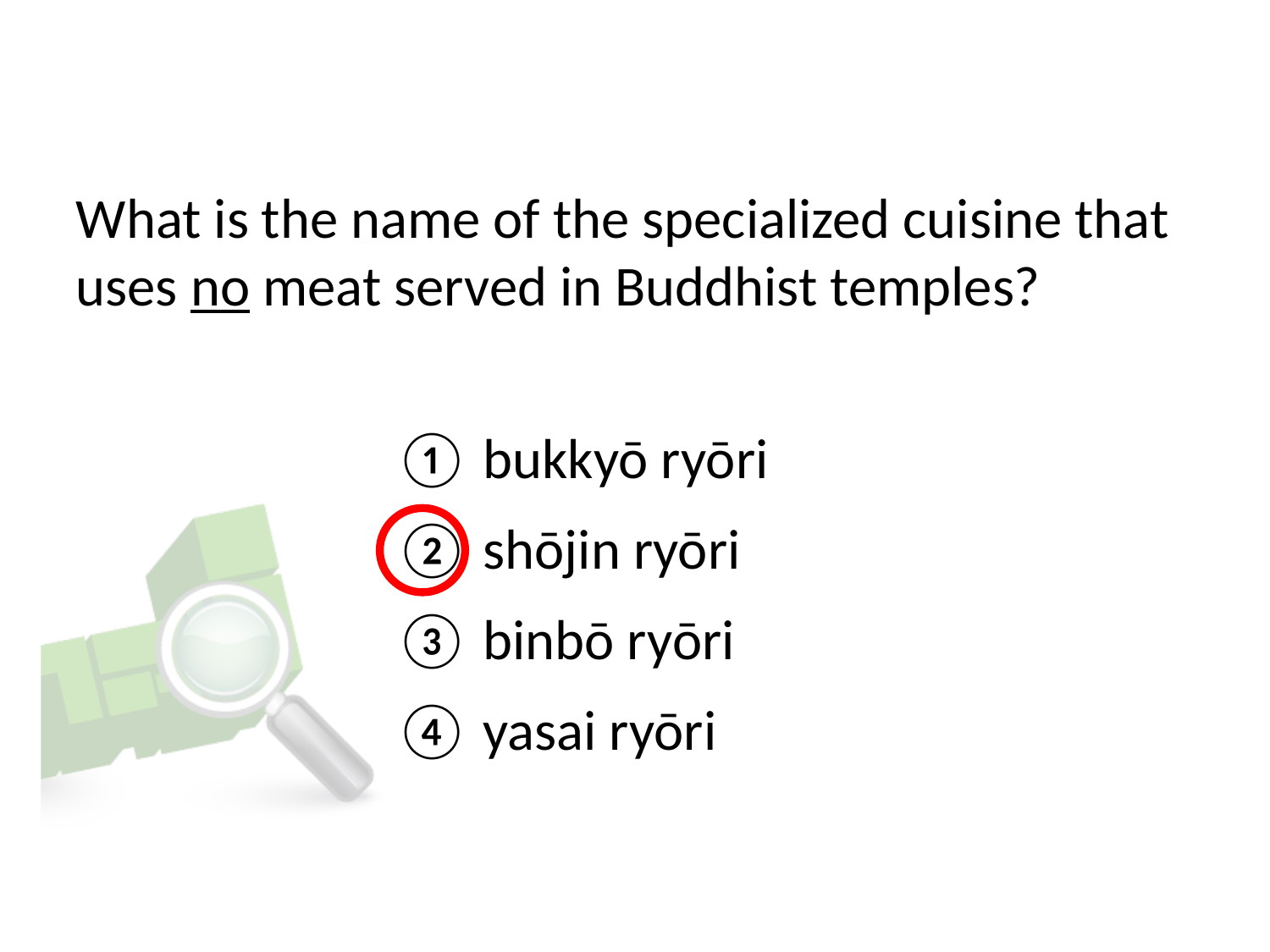

# What is the name of the specialized cuisine that uses no meat served in Buddhist temples?
① bukkyō ryōri
② shōjin ryōri
③ binbō ryōri
④ yasai ryōri